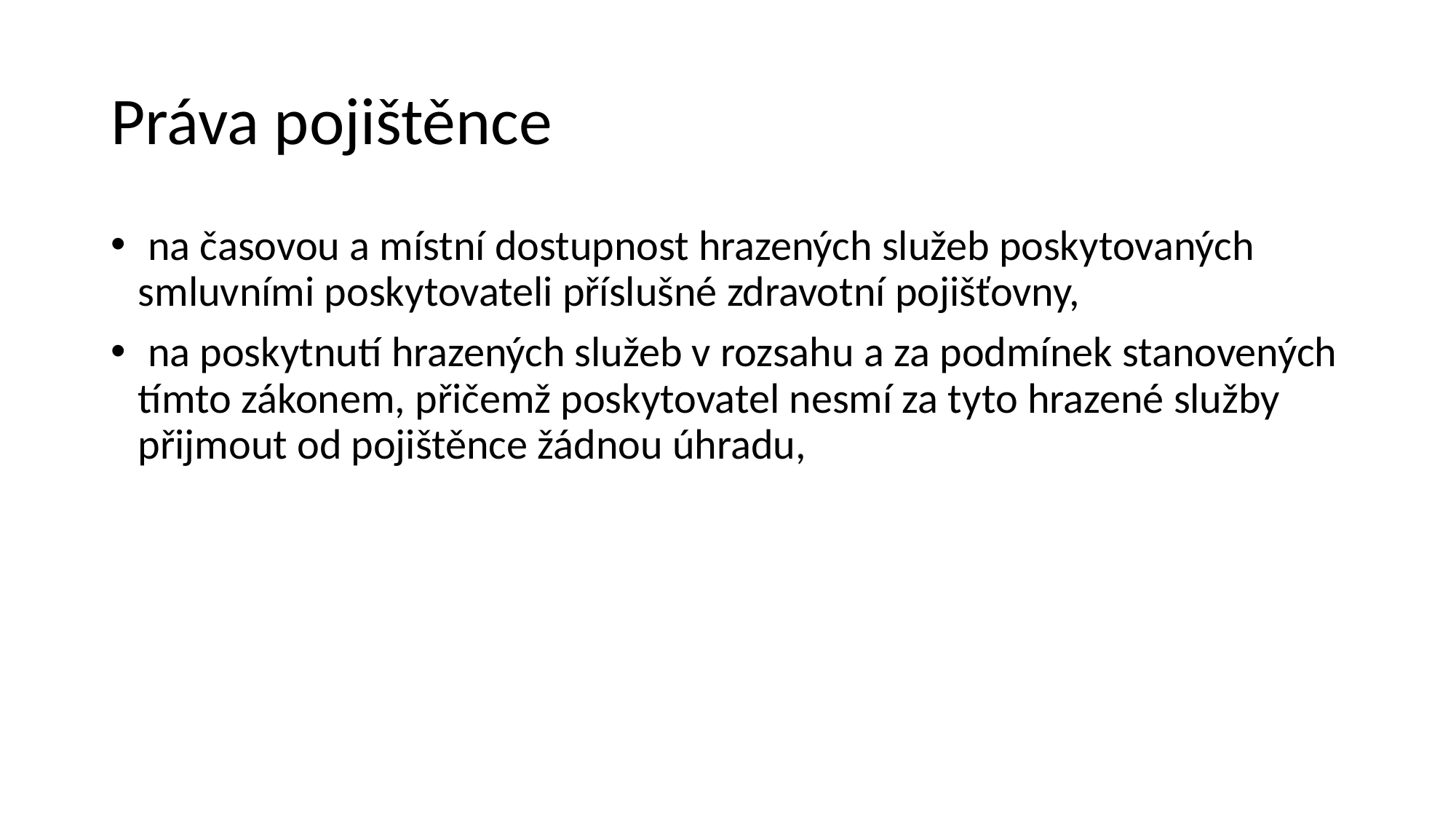

Práva pojištěnce
 na časovou a místní dostupnost hrazených služeb poskytovaných smluvními poskytovateli příslušné zdravotní pojišťovny,
 na poskytnutí hrazených služeb v rozsahu a za podmínek stanovených tímto zákonem, přičemž poskytovatel nesmí za tyto hrazené služby přijmout od pojištěnce žádnou úhradu,